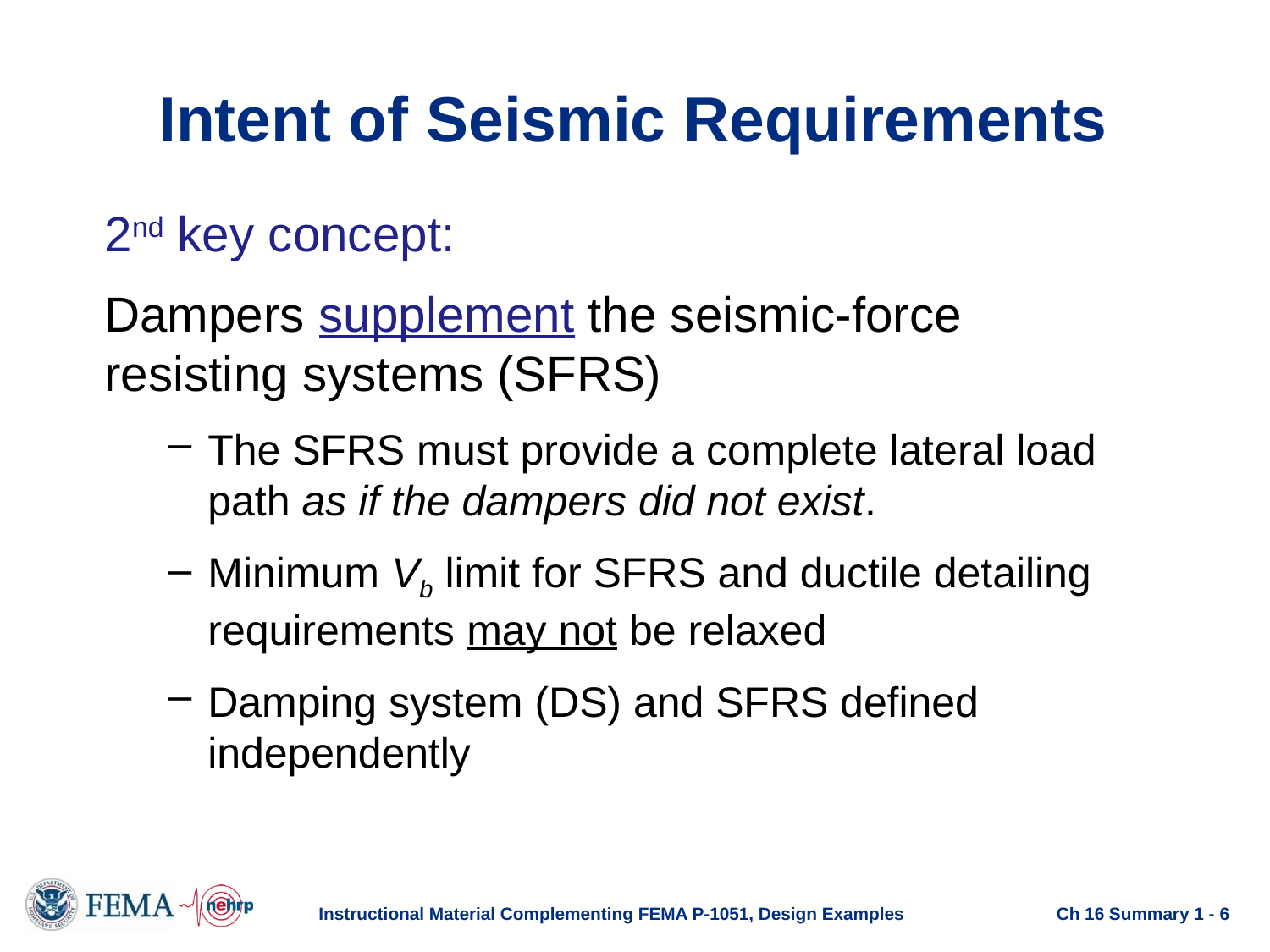

# Intent of Seismic Requirements
2nd key concept:
Dampers supplement the seismic-force resisting systems (SFRS)
The SFRS must provide a complete lateral load path as if the dampers did not exist.
Minimum Vb limit for SFRS and ductile detailing requirements may not be relaxed
Damping system (DS) and SFRS defined independently

Instructional Material Complementing FEMA P-1051, Design Examples
Ch 16 Summary 1 - 6